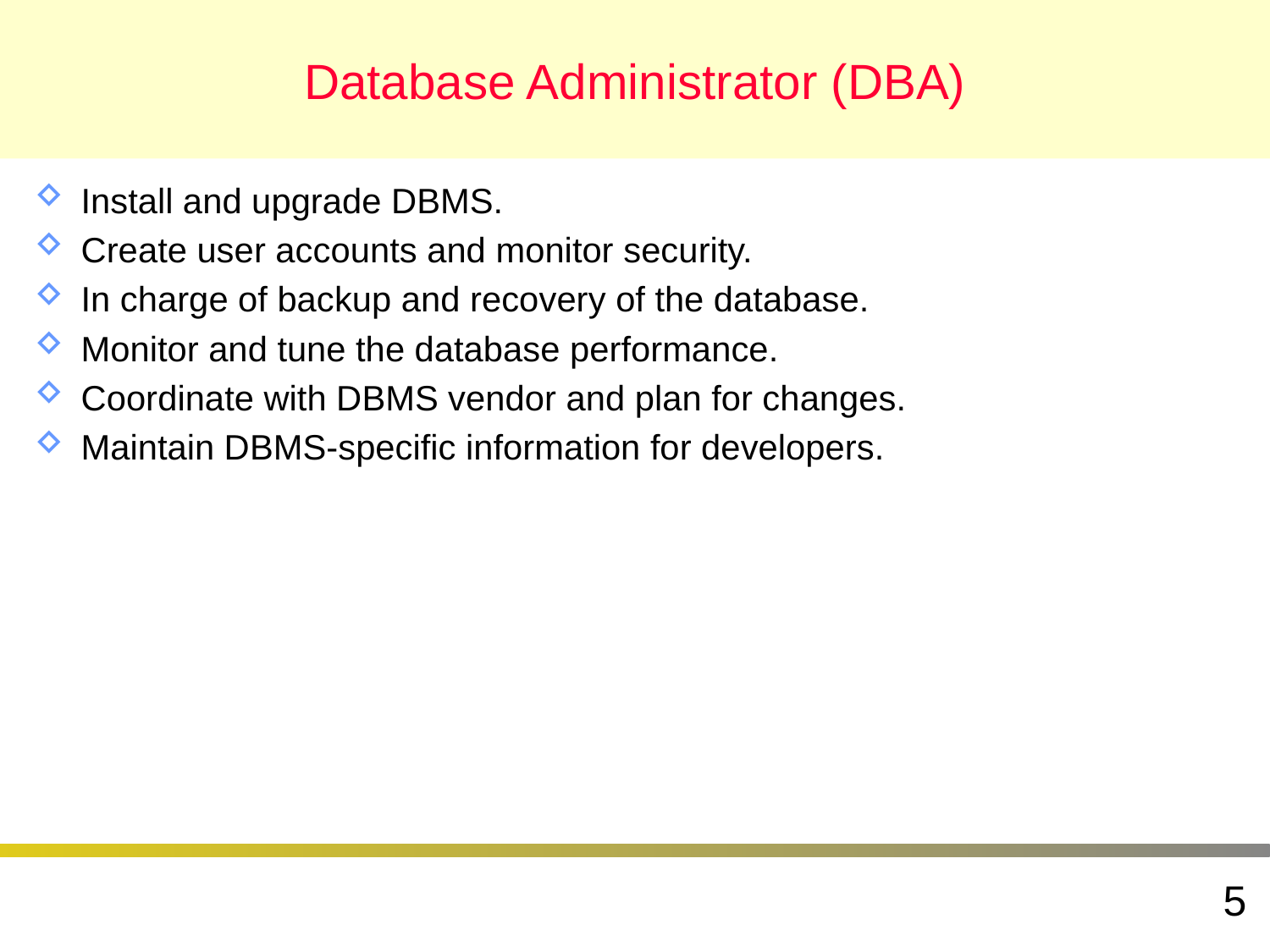

# Database Administrator (DBA)
Install and upgrade DBMS.
Create user accounts and monitor security.
In charge of backup and recovery of the database.
Monitor and tune the database performance.
Coordinate with DBMS vendor and plan for changes.
Maintain DBMS-specific information for developers.
5